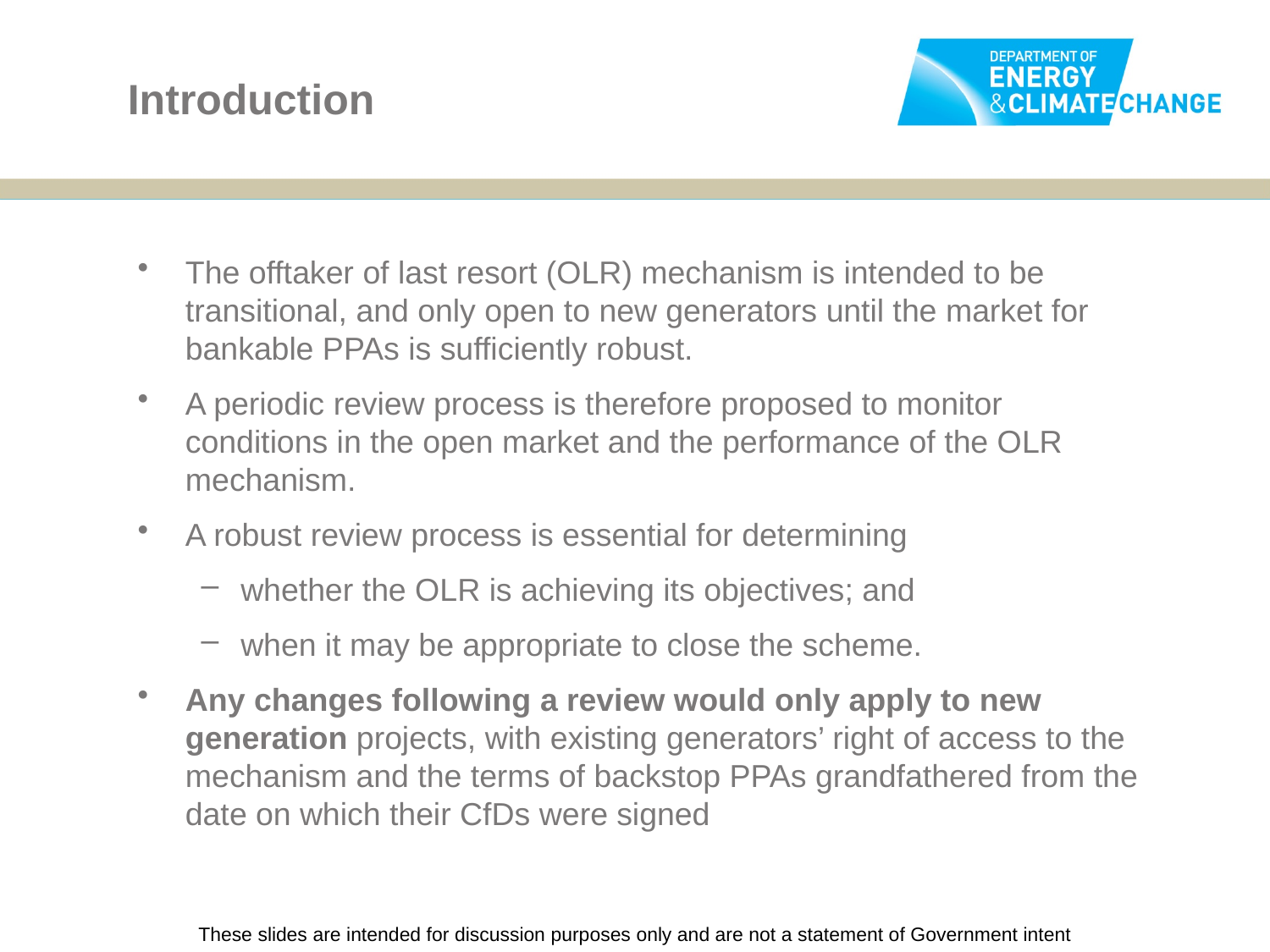

# Introduction
The offtaker of last resort (OLR) mechanism is intended to be transitional, and only open to new generators until the market for bankable PPAs is sufficiently robust.
A periodic review process is therefore proposed to monitor conditions in the open market and the performance of the OLR mechanism.
A robust review process is essential for determining
whether the OLR is achieving its objectives; and
when it may be appropriate to close the scheme.
Any changes following a review would only apply to new generation projects, with existing generators’ right of access to the mechanism and the terms of backstop PPAs grandfathered from the date on which their CfDs were signed

These slides are intended for discussion purposes only and are not a statement of Government intent